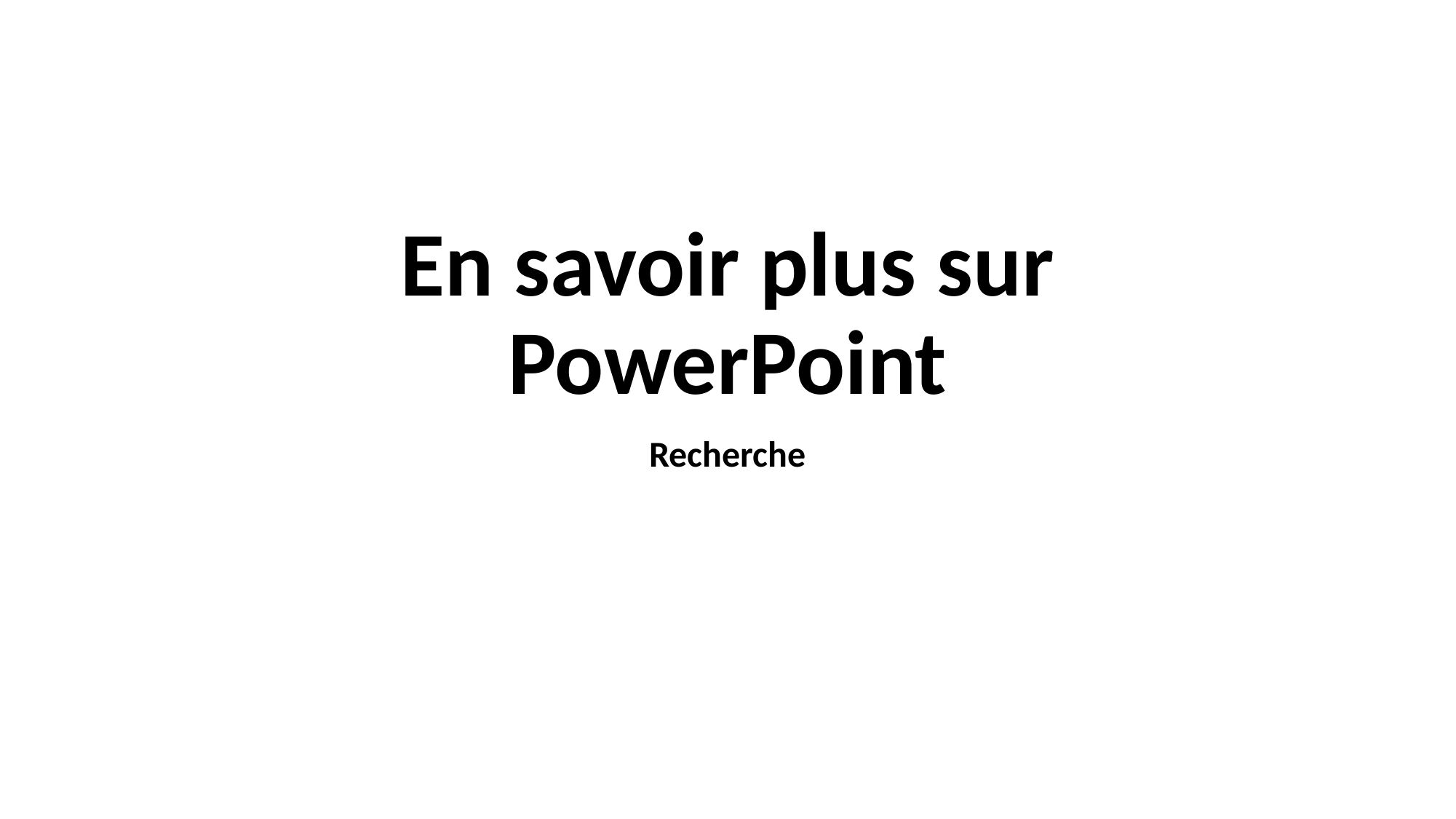

# En savoir plus sur PowerPoint
Recherche